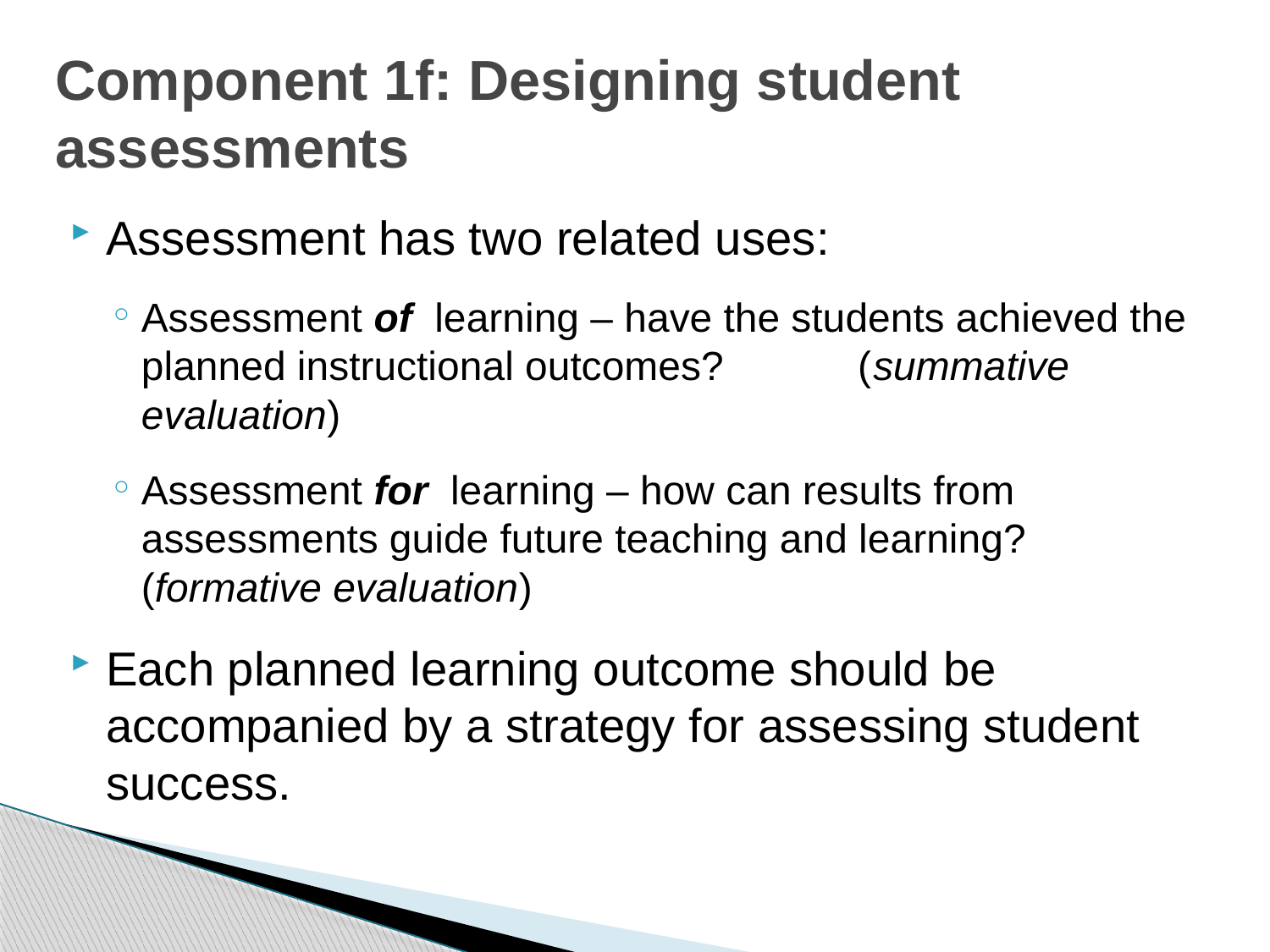

Component 1f: Designing student assessments
Assessment has two related uses:
Assessment of  learning – have the students achieved the planned instructional outcomes?            (summative evaluation)
Assessment for  learning – how can results from assessments guide future teaching and learning? (formative evaluation)
Each planned learning outcome should be accompanied by a strategy for assessing student success.